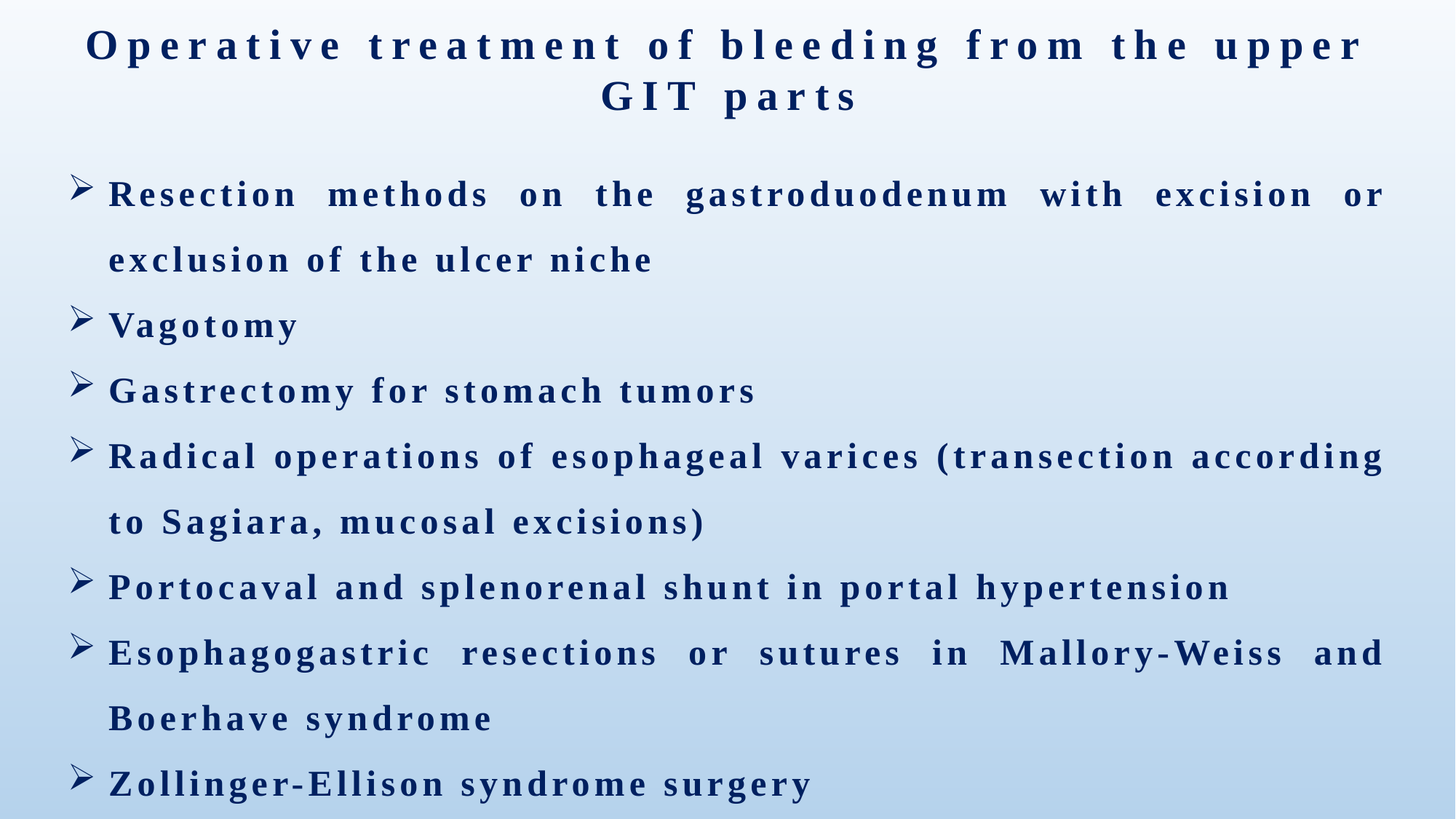

Operative treatment of bleeding from the upper GIT parts
Resection methods on the gastroduodenum with excision or exclusion of the ulcer niche
Vagotomy
Gastrectomy for stomach tumors
Radical operations of esophageal varices (transection according to Sagiara, mucosal excisions)
Portocaval and splenorenal shunt in portal hypertension
Esophagogastric resections or sutures in Mallory-Weiss and Boerhave syndrome
Zollinger-Ellison syndrome surgery